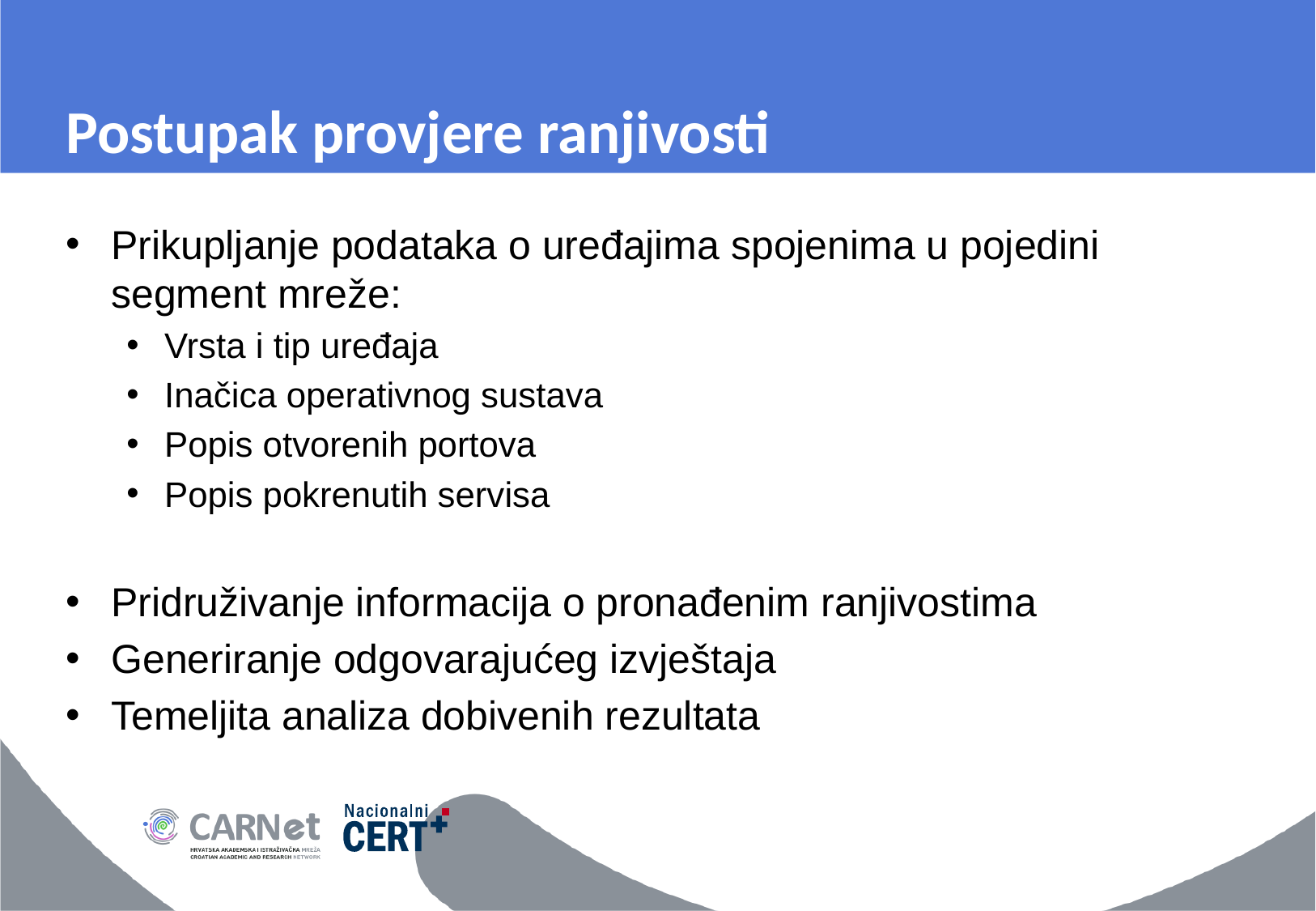

# Postupak provjere ranjivosti
Prikupljanje podataka o uređajima spojenima u pojedini segment mreže:
Vrsta i tip uređaja
Inačica operativnog sustava
Popis otvorenih portova
Popis pokrenutih servisa

Pridruživanje informacija o pronađenim ranjivostima
Generiranje odgovarajućeg izvještaja
Temeljita analiza dobivenih rezultata